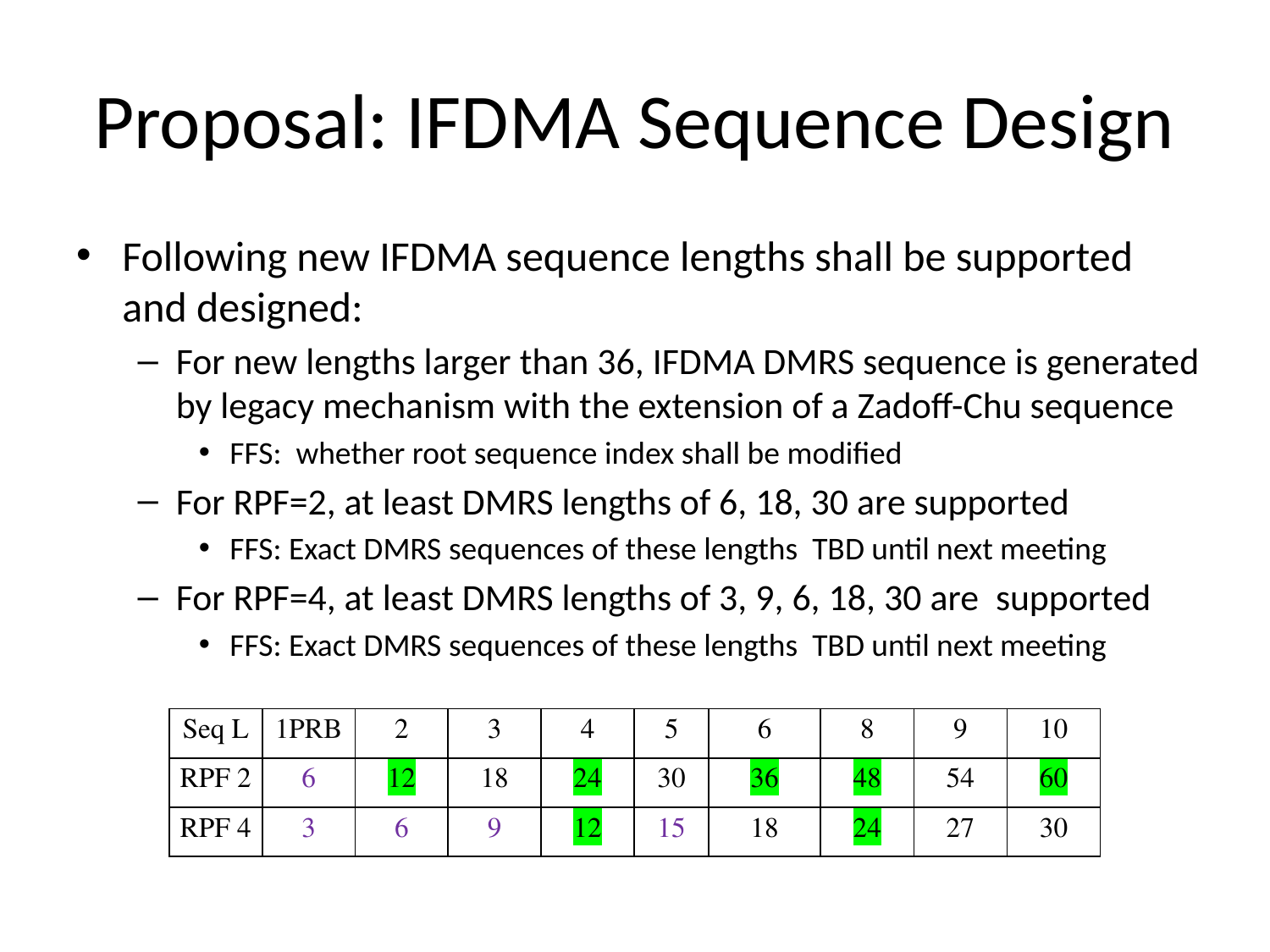

# Proposal: IFDMA Sequence Design
Following new IFDMA sequence lengths shall be supported and designed:
For new lengths larger than 36, IFDMA DMRS sequence is generated by legacy mechanism with the extension of a Zadoff-Chu sequence
FFS:  whether root sequence index shall be modified
For RPF=2, at least DMRS lengths of 6, 18, 30 are supported
FFS: Exact DMRS sequences of these lengths  TBD until next meeting
For RPF=4, at least DMRS lengths of 3, 9, 6, 18, 30 are  supported
FFS: Exact DMRS sequences of these lengths  TBD until next meeting

| Seq L | 1PRB | 2 | 3 | 4 | 5 | 6 | 8 | 9 | 10 |
| --- | --- | --- | --- | --- | --- | --- | --- | --- | --- |
| RPF 2 | 6 | 12 | 18 | 24 | 30 | 36 | 48 | 54 | 60 |
| RPF 4 | 3 | 6 | 9 | 12 | 15 | 18 | 24 | 27 | 30 |